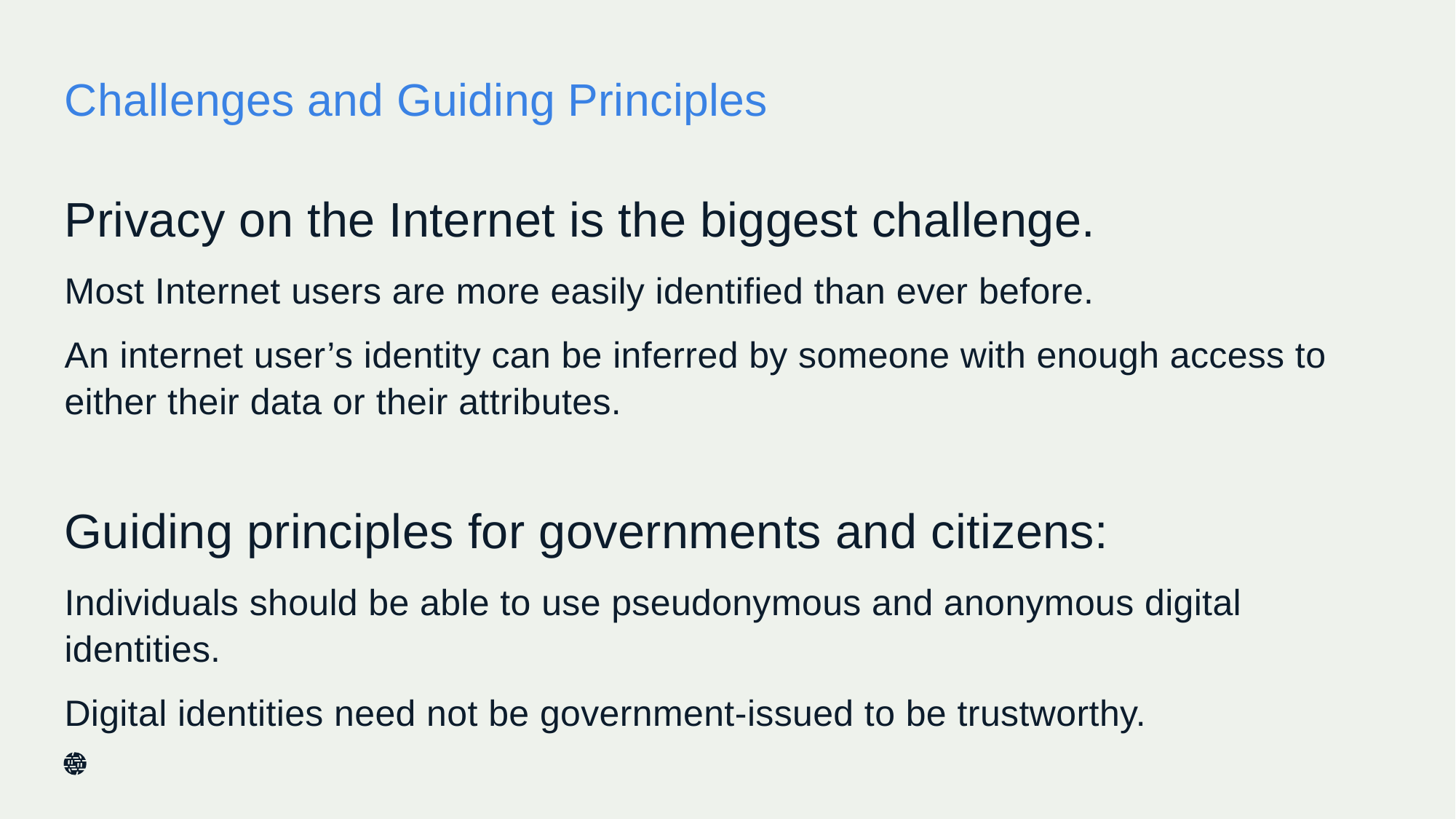

# Challenges and Guiding Principles
Privacy on the Internet is the biggest challenge.
Most Internet users are more easily identified than ever before.
An internet user’s identity can be inferred by someone with enough access to either their data or their attributes.

Guiding principles for governments and citizens:
Individuals should be able to use pseudonymous and anonymous digital identities.
Digital identities need not be government-issued to be trustworthy.